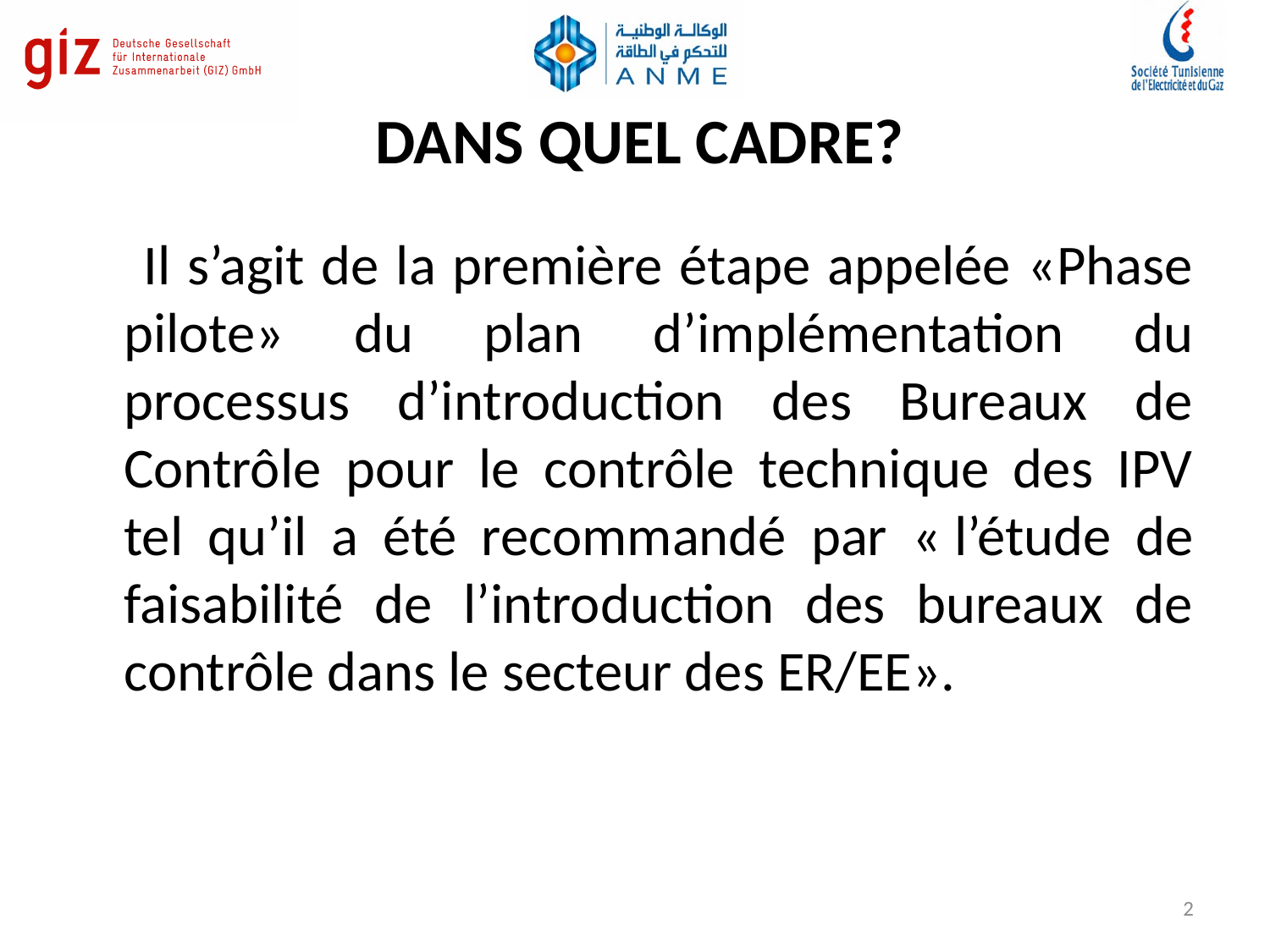

# DANS QUEL CADRE?
    Il s’agit de la première étape appelée «Phase pilote» du plan d’implémentation du processus d’introduction des Bureaux de Contrôle pour le contrôle technique des IPV tel qu’il a été recommandé par « l’étude de faisabilité de l’introduction des bureaux de contrôle dans le secteur des ER/EE».

2